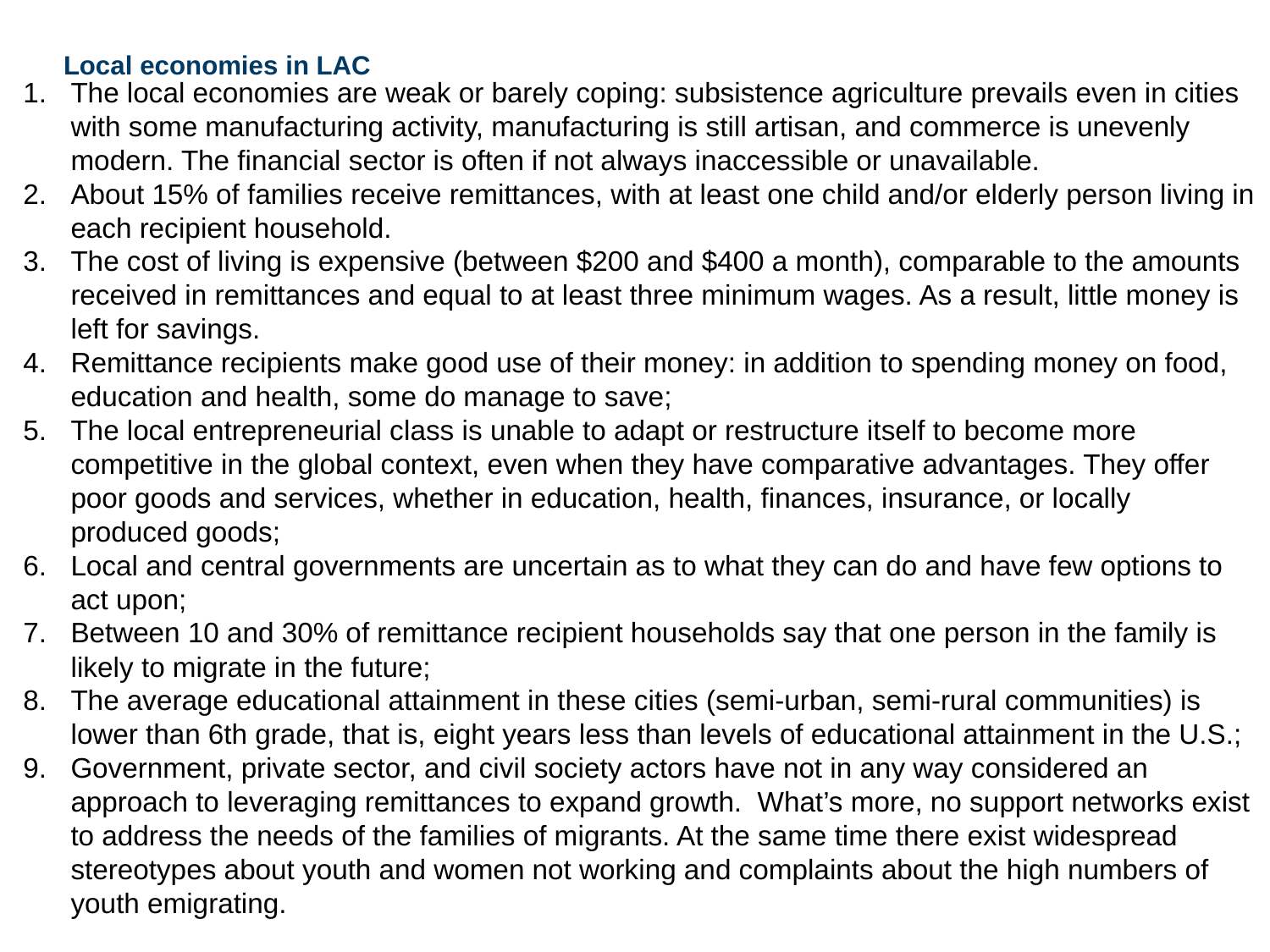

# Local economies in LAC
The local economies are weak or barely coping: subsistence agriculture prevails even in cities with some manufacturing activity, manufacturing is still artisan, and commerce is unevenly modern. The financial sector is often if not always inaccessible or unavailable.
About 15% of families receive remittances, with at least one child and/or elderly person living in each recipient household.
The cost of living is expensive (between $200 and $400 a month), comparable to the amounts received in remittances and equal to at least three minimum wages. As a result, little money is left for savings.
Remittance recipients make good use of their money: in addition to spending money on food, education and health, some do manage to save;
The local entrepreneurial class is unable to adapt or restructure itself to become more competitive in the global context, even when they have comparative advantages. They offer poor goods and services, whether in education, health, finances, insurance, or locally produced goods;
Local and central governments are uncertain as to what they can do and have few options to act upon;
Between 10 and 30% of remittance recipient households say that one person in the family is likely to migrate in the future;
The average educational attainment in these cities (semi-urban, semi-rural communities) is lower than 6th grade, that is, eight years less than levels of educational attainment in the U.S.;
Government, private sector, and civil society actors have not in any way considered an approach to leveraging remittances to expand growth.  What’s more, no support networks exist to address the needs of the families of migrants. At the same time there exist widespread stereotypes about youth and women not working and complaints about the high numbers of youth emigrating.